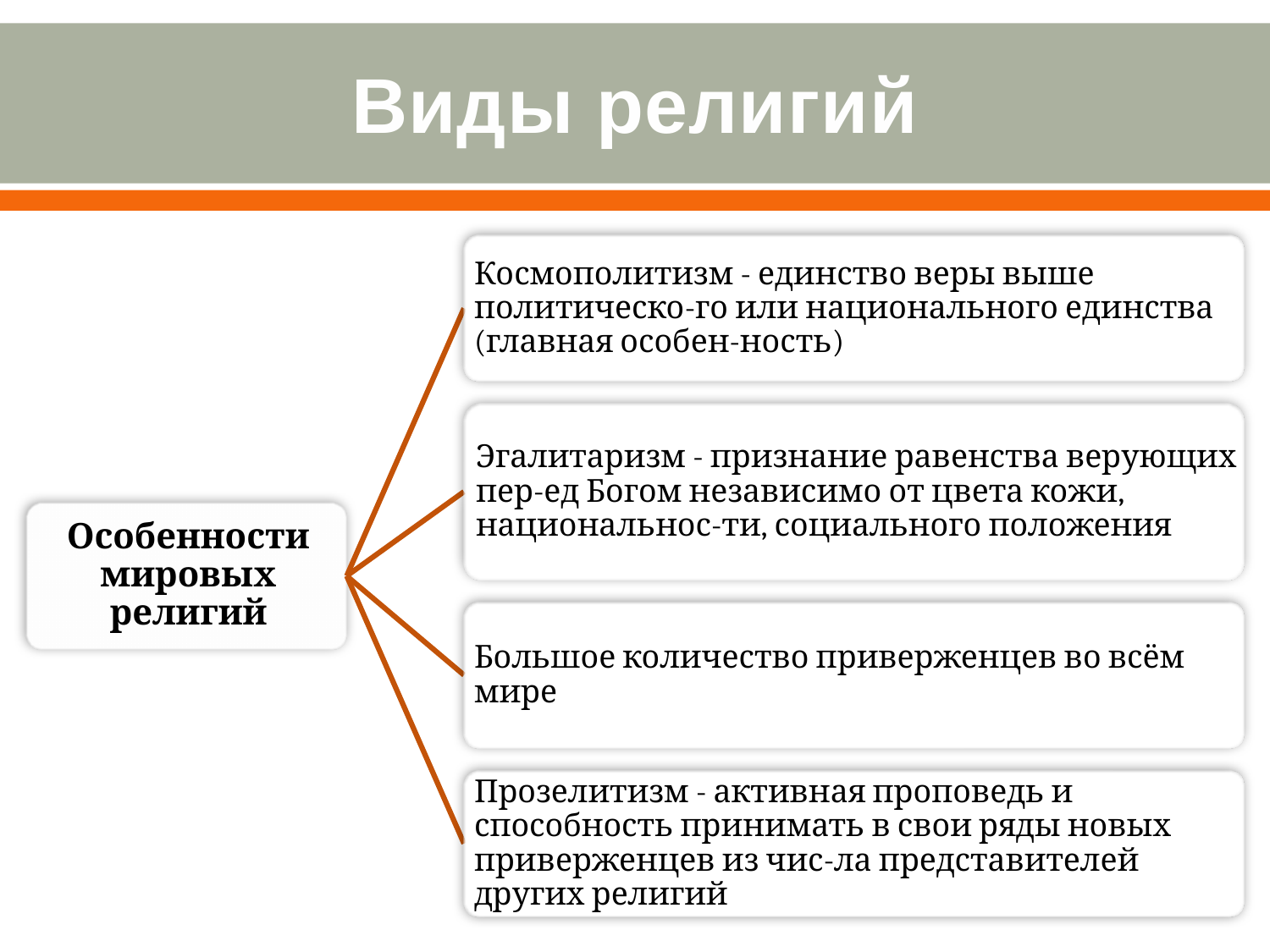

# Виды религий
Особенности мировых религий

Космополитизм - единство веры выше политическо-го или национального единства (главная особен-ность)

Эгалитаризм - признание равенства верующих пер-ед Богом независимо от цвета кожи, национальнос-ти, социального положения

Большое количество приверженцев во всём мире

Прозелитизм - активная проповедь и способность принимать в свои ряды новых приверженцев из чис-ла представителей других религий